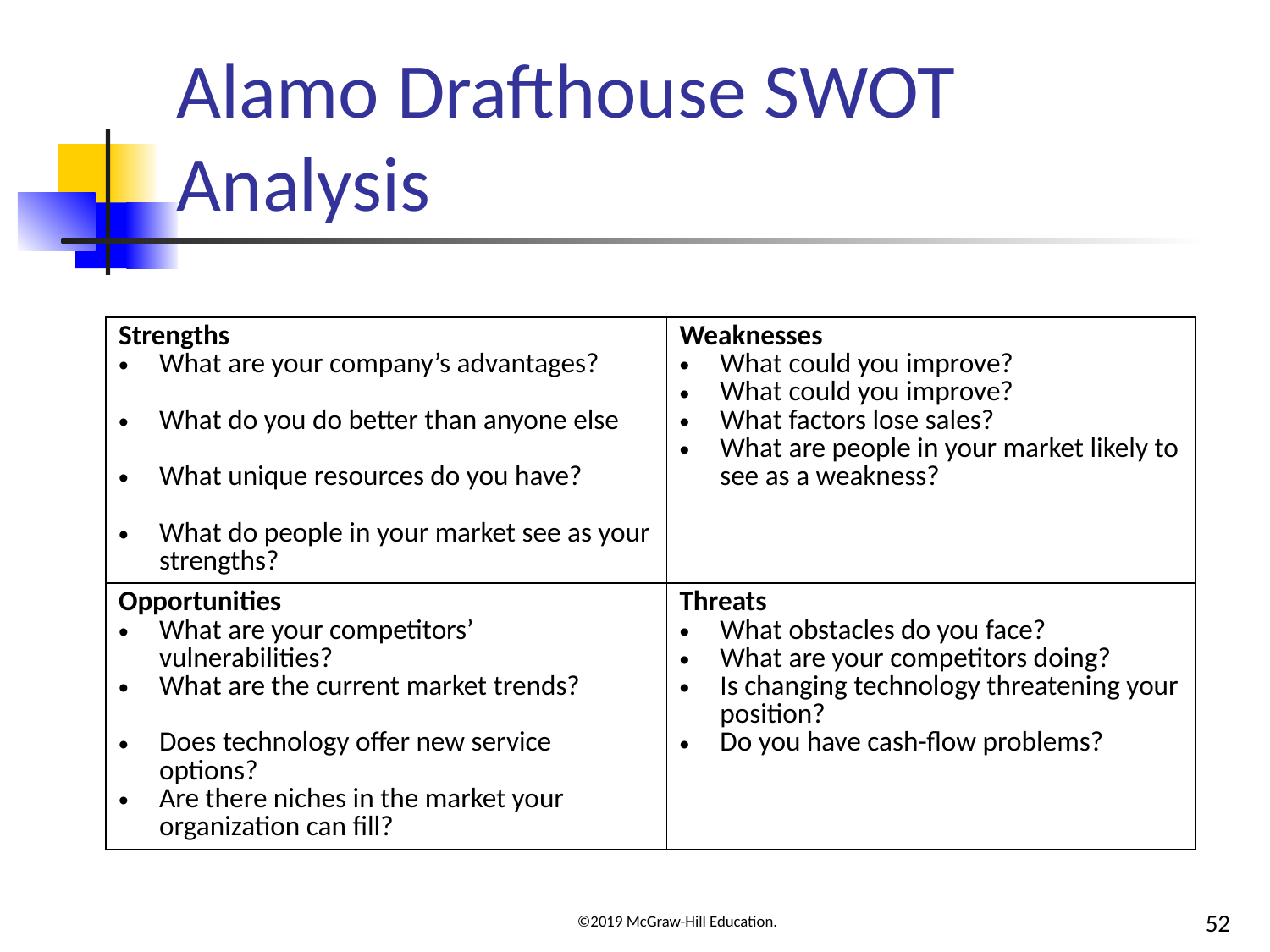

# Alamo Drafthouse SWOT Analysis
| Strengths What are your company’s advantages? What do you do better than anyone else What unique resources do you have? What do people in your market see as your strengths? | Weaknesses What could you improve? What could you improve? What factors lose sales? What are people in your market likely to see as a weakness? |
| --- | --- |
| Opportunities What are your competitors’ vulnerabilities? What are the current market trends? Does technology offer new service options? Are there niches in the market your organization can fill? | Threats What obstacles do you face? What are your competitors doing? Is changing technology threatening your position? Do you have cash-flow problems? |